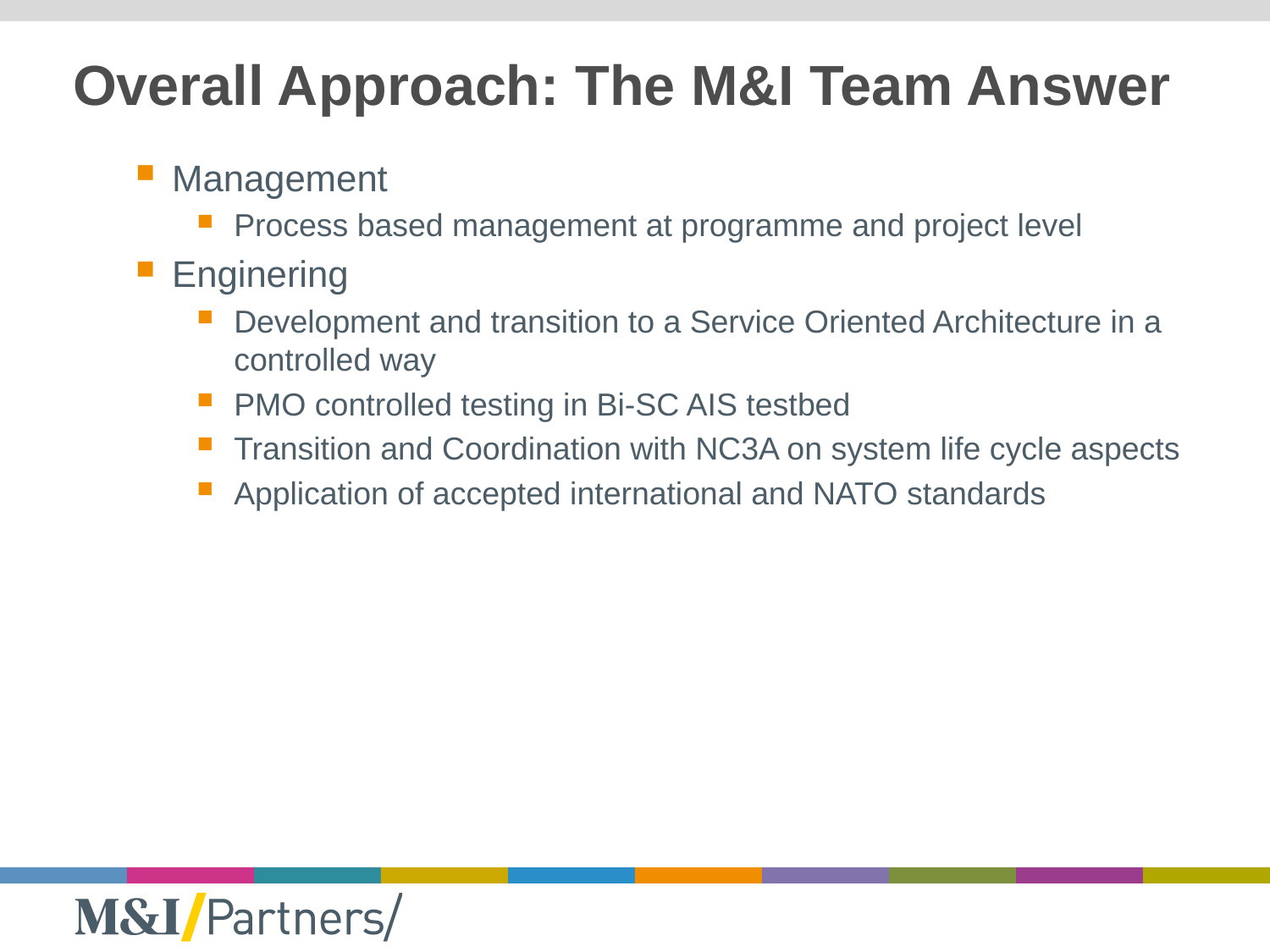

# Overall Approach: The M&I Team Answer
Management
Process based management at programme and project level
Enginering
Development and transition to a Service Oriented Architecture in a controlled way
PMO controlled testing in Bi-SC AIS testbed
Transition and Coordination with NC3A on system life cycle aspects
Application of accepted international and NATO standards